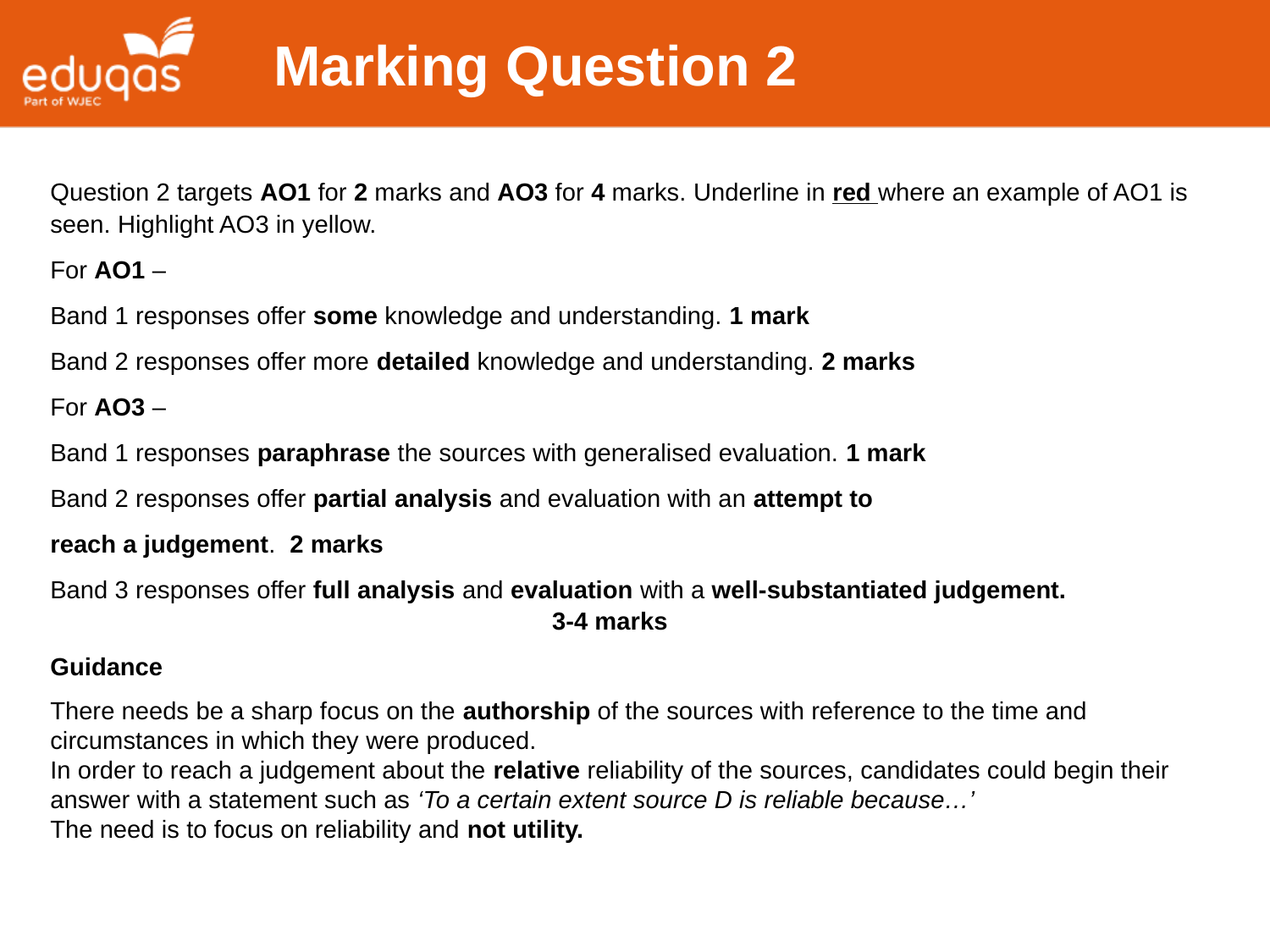

# Marking Question 2
Question 2 targets AO1 for 2 marks and AO3 for 4 marks. Underline in red where an example of AO1 is seen. Highlight AO3 in yellow.
For AO1 –
Band 1 responses offer some knowledge and understanding. 1 mark
Band 2 responses offer more detailed knowledge and understanding. 2 marks
For AO3 –
Band 1 responses paraphrase the sources with generalised evaluation. 1 mark
Band 2 responses offer partial analysis and evaluation with an attempt to
reach a judgement.  2 marks
Band 3 responses offer full analysis and evaluation with a well-substantiated judgement.                                                                                                3-4 marks
Guidance
There needs be a sharp focus on the authorship of the sources with reference to the time and circumstances in which they were produced.
In order to reach a judgement about the relative reliability of the sources, candidates could begin their answer with a statement such as ‘To a certain extent source D is reliable because…’
The need is to focus on reliability and not utility.